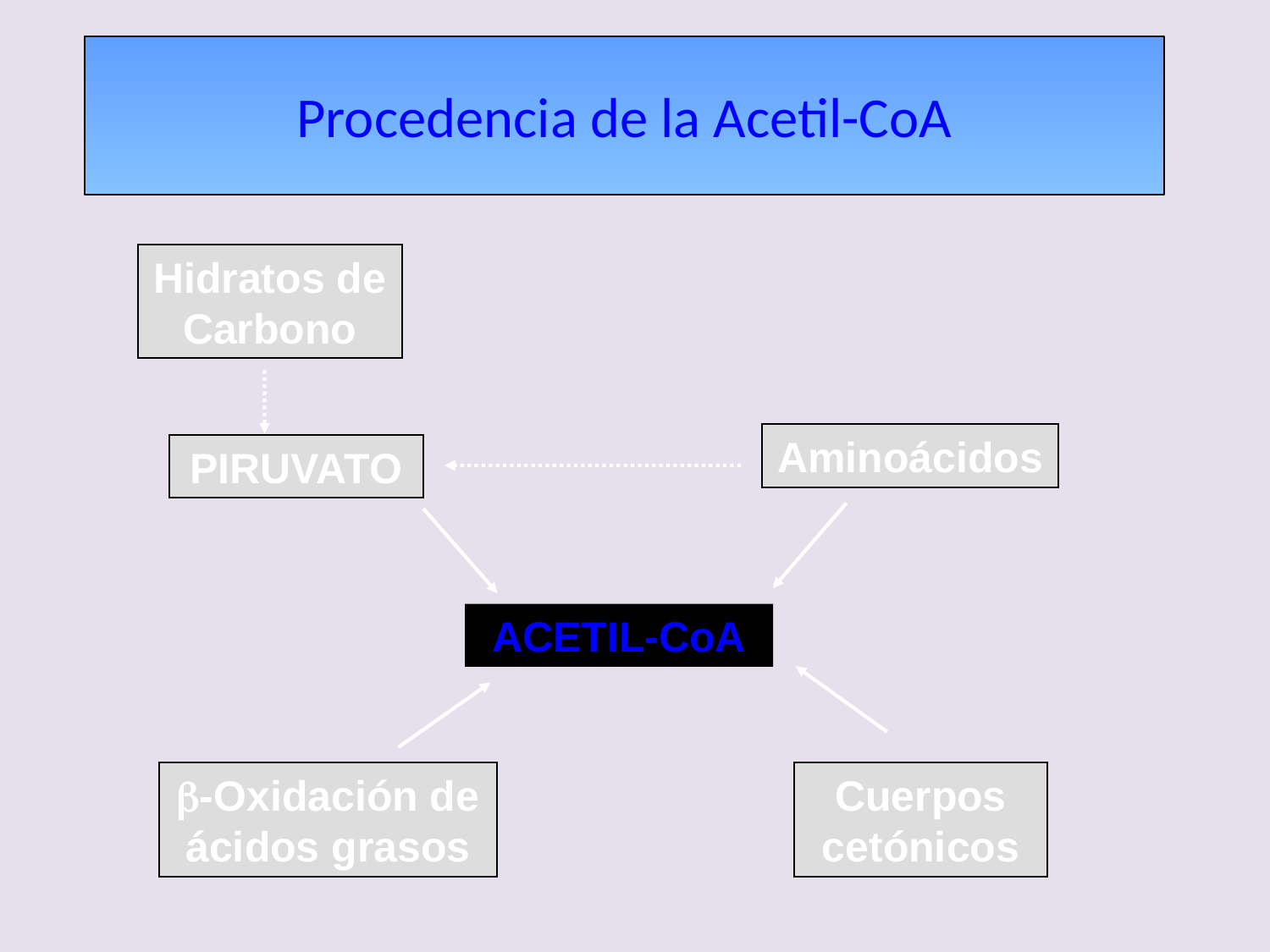

# Procedencia de la Acetil-CoA
Hidratos de Carbono

Aminoácidos
PIRUVATO

ACETIL-CoA

β-Oxidación de ácidos grasos
Cuerpos cetónicos